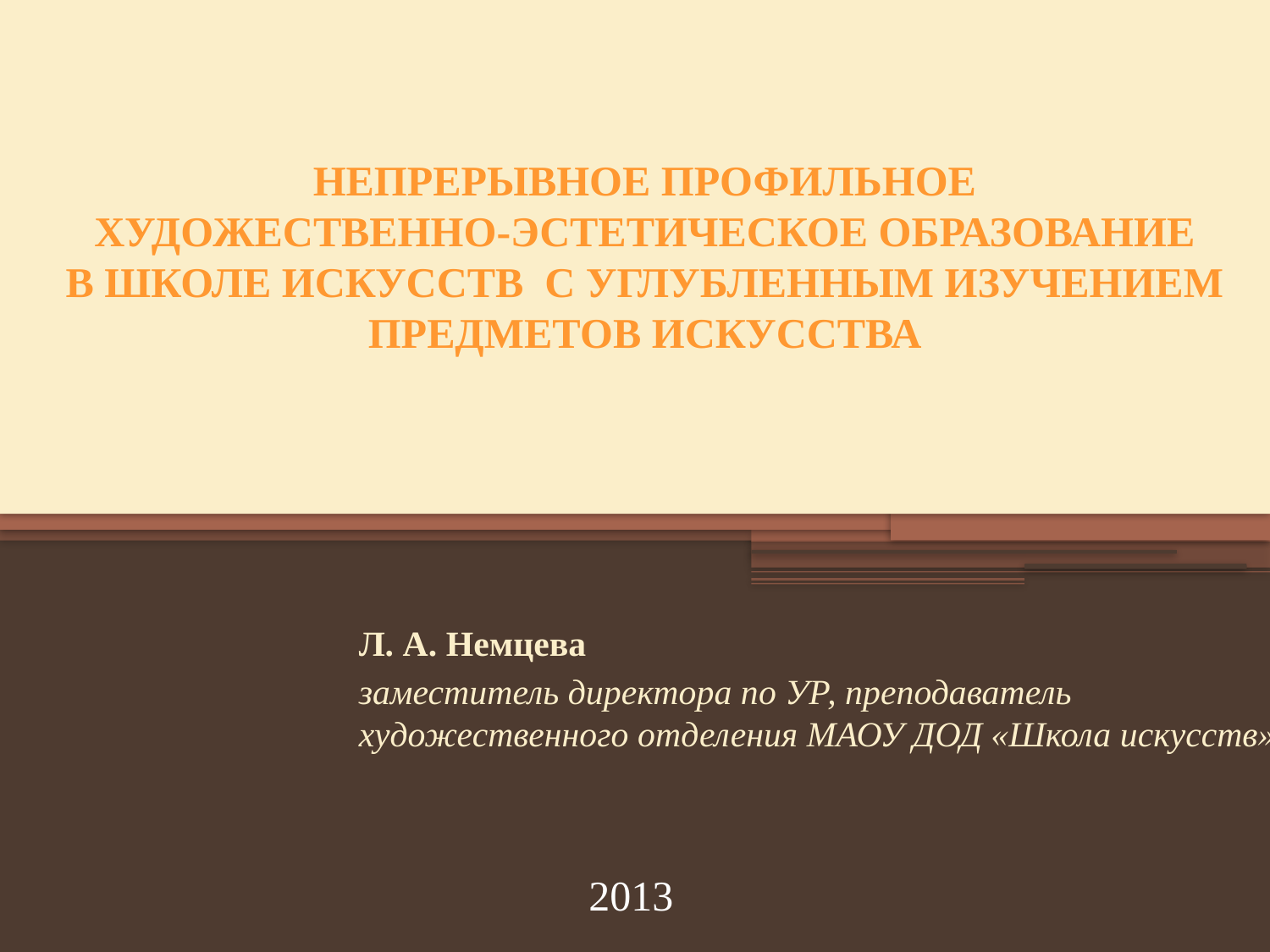

# НЕПРЕРЫВНОЕ ПРОФИЛЬНОЕ ХУДОЖЕСТВЕННО-ЭСТЕТИЧЕСКОЕ ОБРАЗОВАНИЕ В ШКОЛЕ ИСКУССТВ  С УГЛУБЛЕННЫМ ИЗУЧЕНИЕМ ПРЕДМЕТОВ ИСКУССТВА
Л. А. Немцева
заместитель директора по УР, преподаватель художественного отделения МАОУ ДОД «Школа искусств»

2013